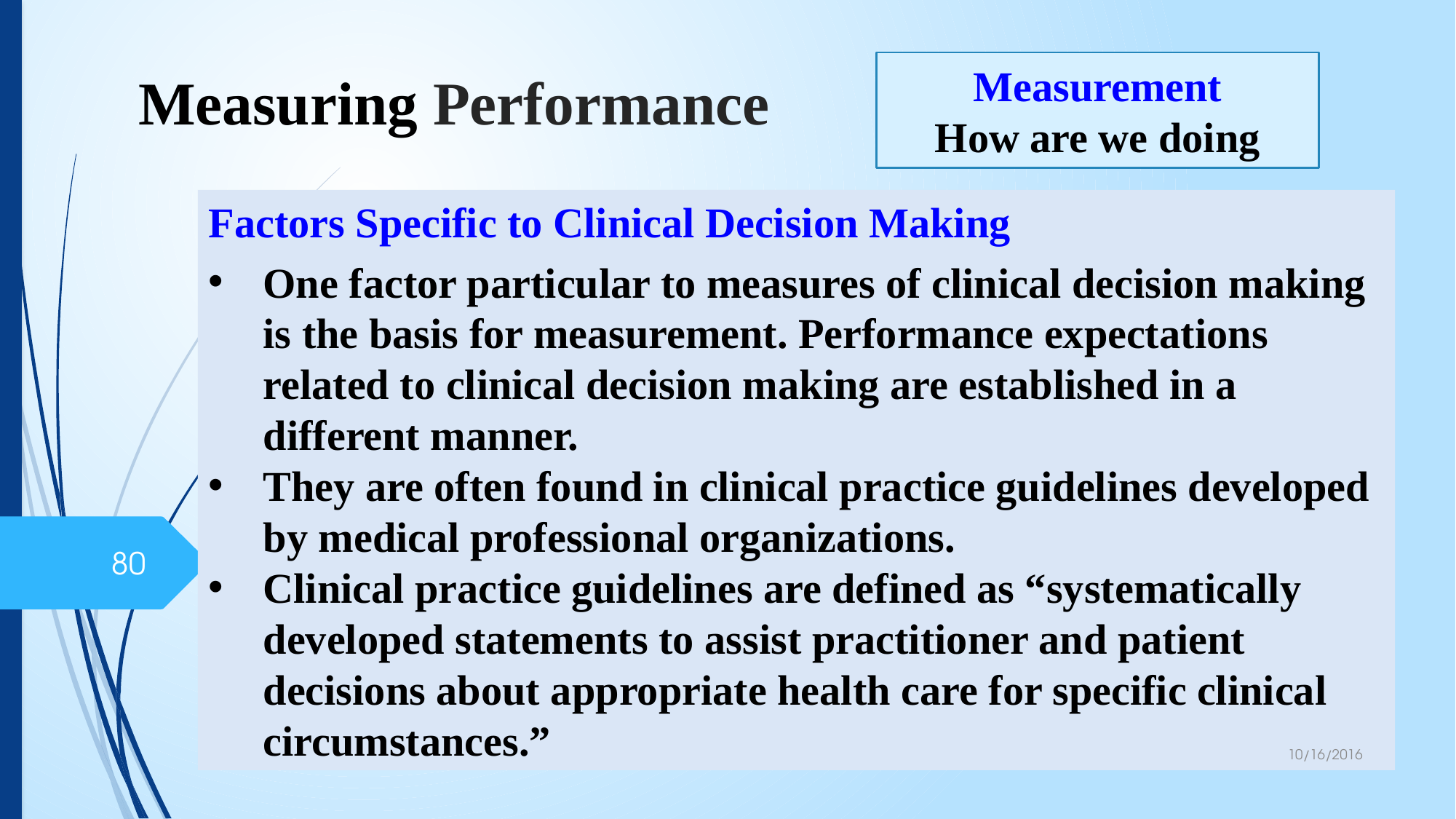

# Measuring Performance
Measurement
How are we doing

Factors Specific to Clinical Decision Making
One factor particular to measures of clinical decision making is the basis for measurement. Performance expectations related to clinical decision making are established in a different manner.
They are often found in clinical practice guidelines developed by medical professional organizations.
Clinical practice guidelines are defined as “systematically developed statements to assist practitioner and patient decisions about appropriate health care for specific clinical circumstances.”
80
10/16/2016
Mohammed Alnaif Ph.D.